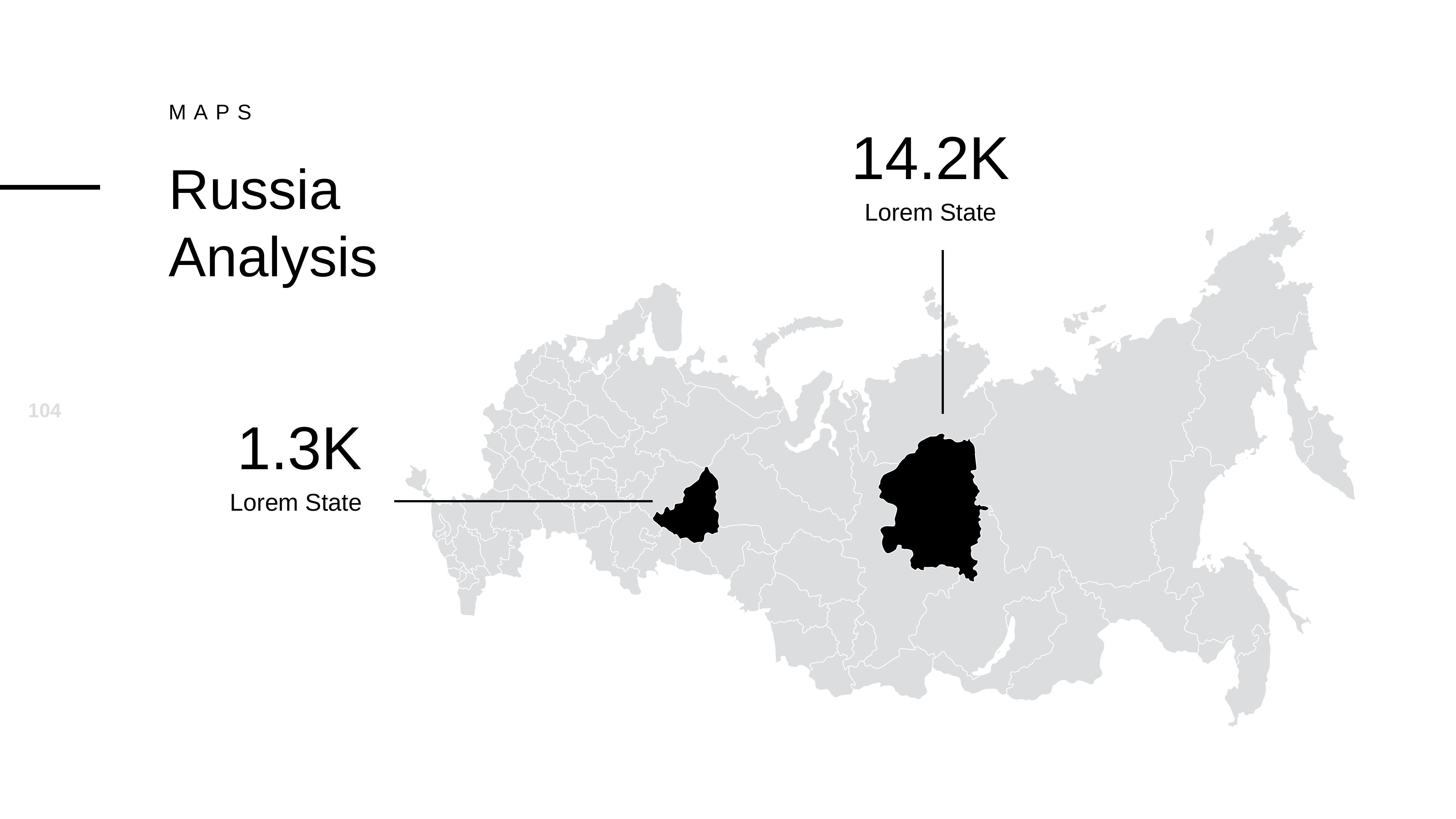

maps
14.2K
Russia
Analysis
Lorem State

1.3K
Lorem State